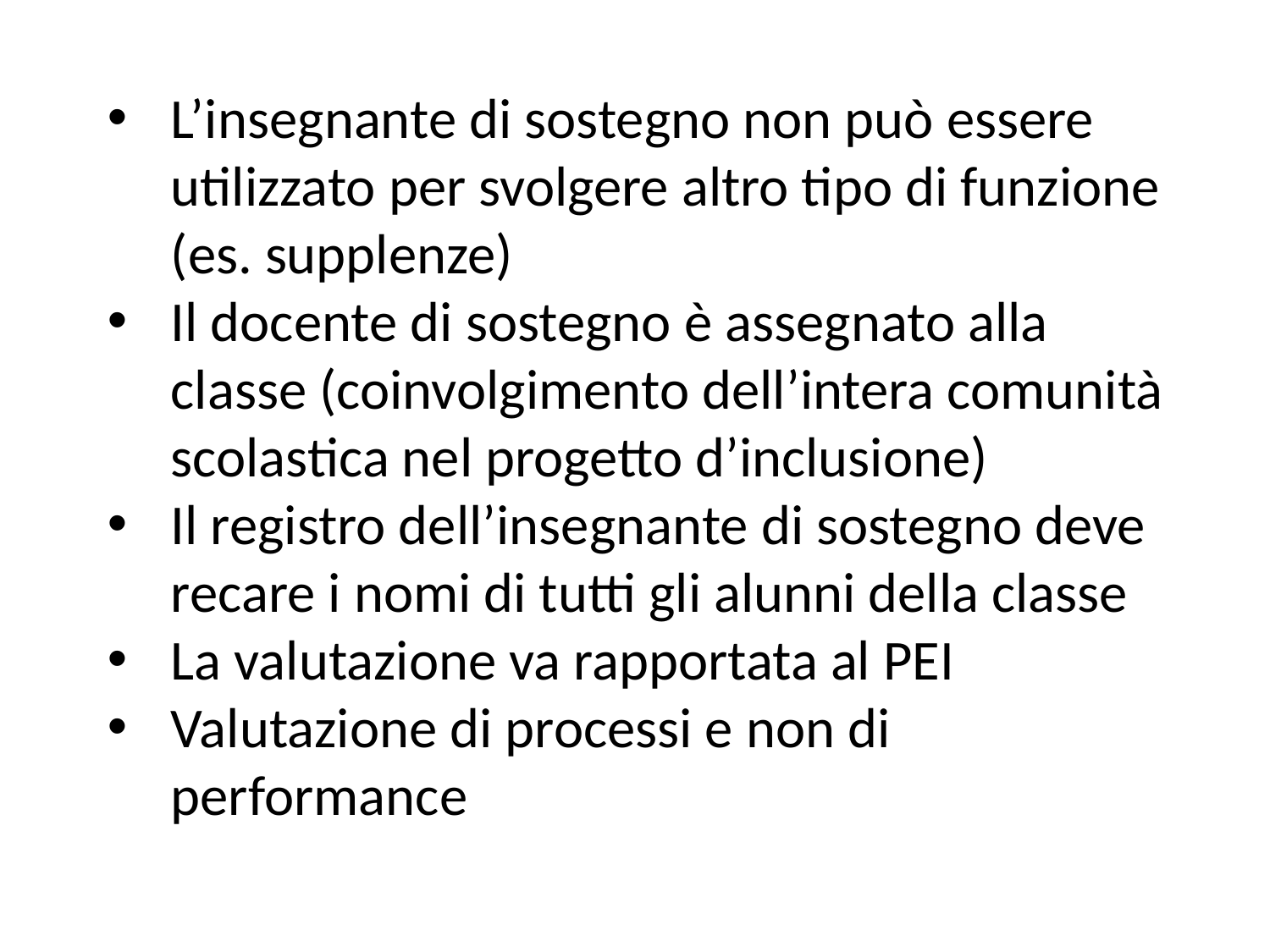

L’insegnante di sostegno non può essere utilizzato per svolgere altro tipo di funzione (es. supplenze)
Il docente di sostegno è assegnato alla classe (coinvolgimento dell’intera comunità scolastica nel progetto d’inclusione)
Il registro dell’insegnante di sostegno deve recare i nomi di tutti gli alunni della classe
La valutazione va rapportata al PEI
Valutazione di processi e non di performance